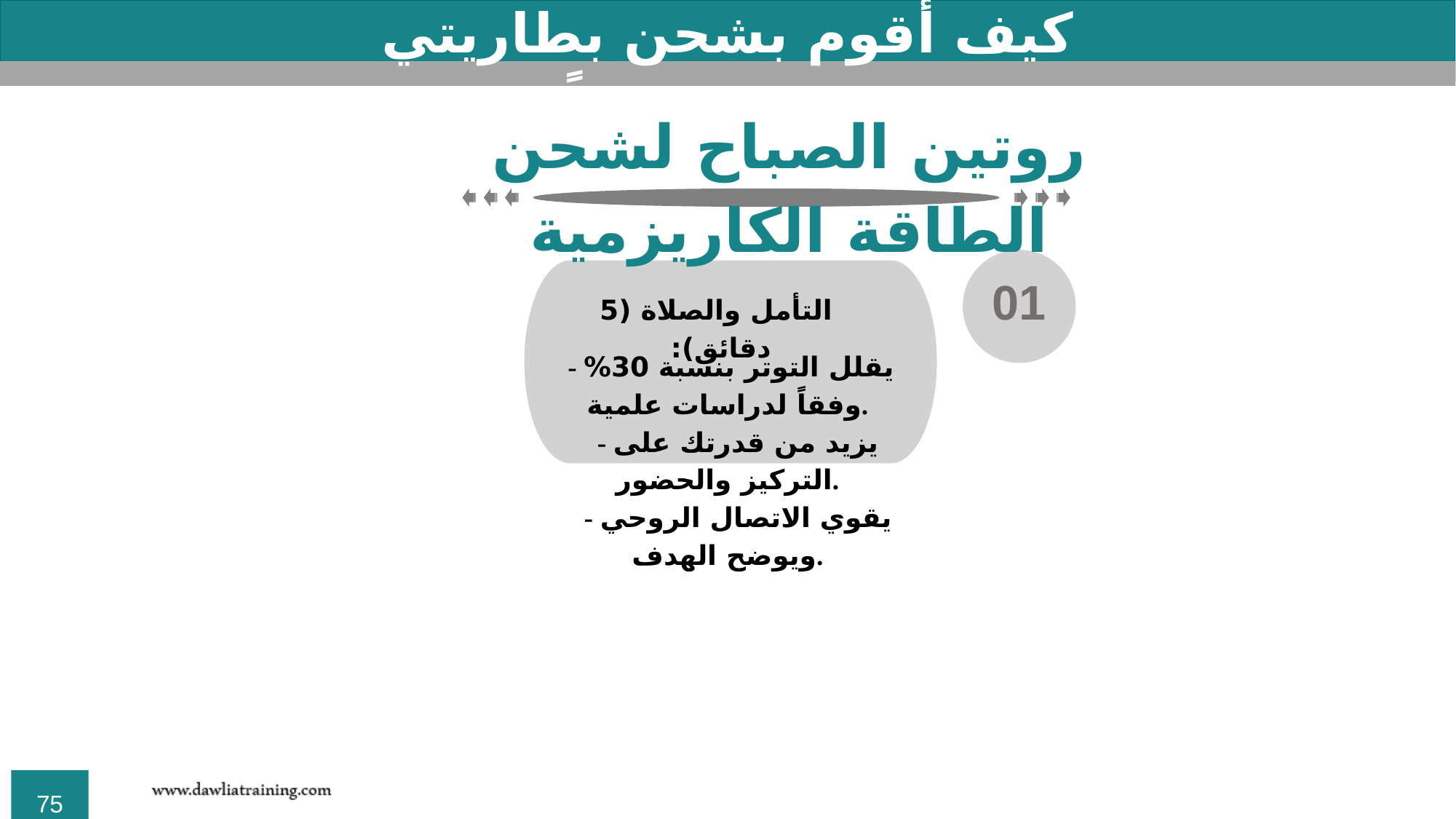

كيف أقوم بشحن بطاريتي الداخلية يومياً؟
روتين الصباح لشحن الطاقة الكاريزمية

01
التأمل والصلاة (5 دقائق):
 - يقلل التوتر بنسبة 30% وفقاً لدراسات علمية.
   - يزيد من قدرتك على التركيز والحضور.
   - يقوي الاتصال الروحي ويوضح الهدف.